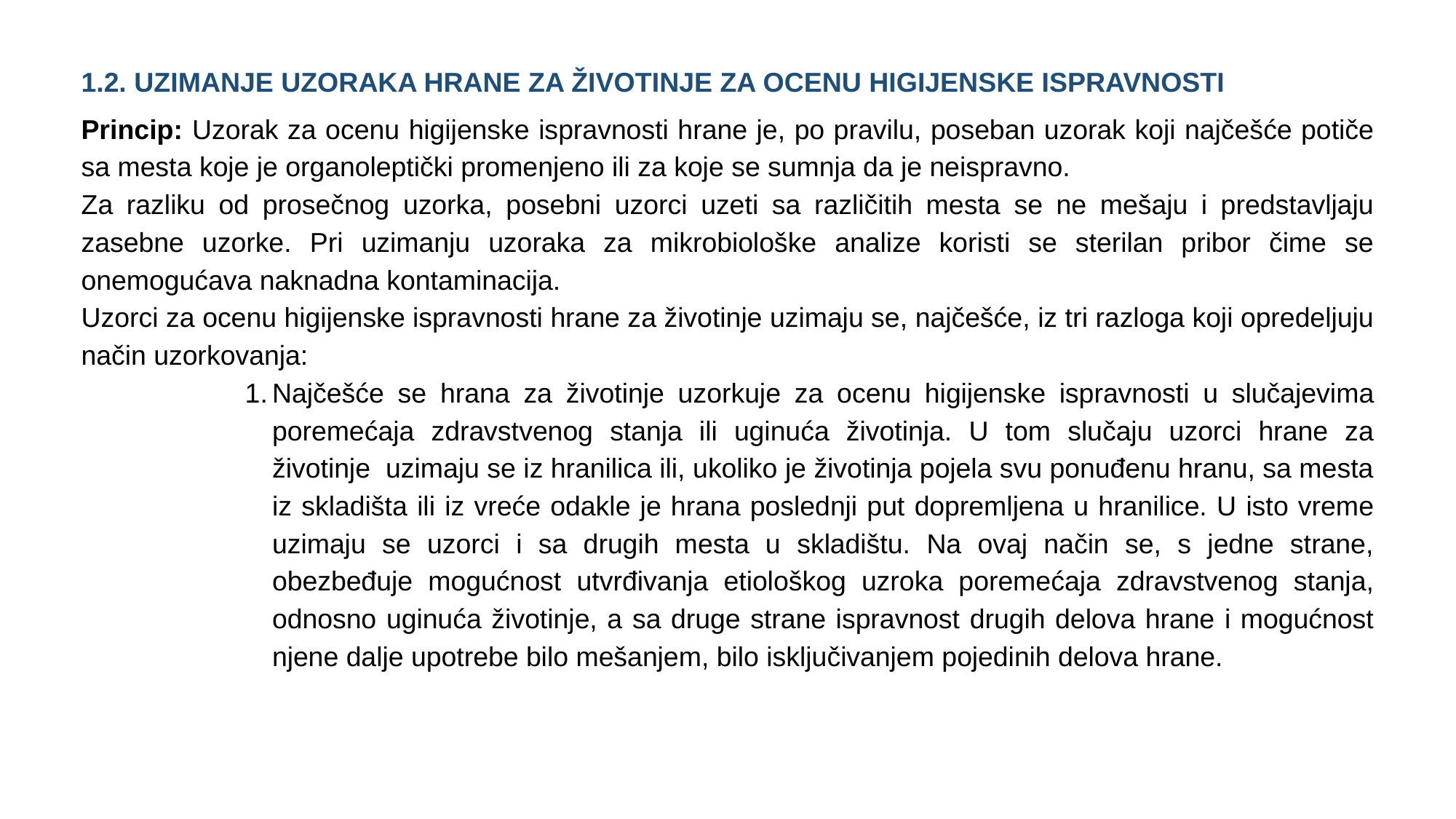

1.2. UZIMANJE UZORAKA HRANE ZA ŽIVOTINJE ZA OCENU HIGIJENSKE ISPRAVNOSTI
Princip: Uzorak za ocenu higijenske ispravnosti hrane je, po pravilu, poseban uzorak koji najčešće potiče sa mesta koje je organoleptički promenjeno ili za koje se sumnja da je neispravno.
Za razliku od prosečnog uzorka, posebni uzorci uzeti sa različitih mesta se ne mešaju i predstavljaju zasebne uzorke. Pri uzimanju uzoraka za mikrobiološke analize koristi se sterilan pribor čime se onemogućava naknadna kontaminacija.
Uzorci za ocenu higijenske ispravnosti hrane za životinje uzimaju se, najčešće, iz tri razloga koji opredeljuju način uzorkovanja:
Najčešće se hrana za životinje uzorkuje za ocenu higijenske ispravnosti u slučajevima poremećaja zdravstvenog stanja ili uginuća životinja. U tom slučaju uzorci hrane za životinje  uzimaju se iz hranilica ili, ukoliko je životinja pojela svu ponuđenu hranu, sa mesta iz skladišta ili iz vreće odakle je hrana poslednji put dopremljena u hranilice. U isto vreme uzimaju se uzorci i sa drugih mesta u skladištu. Na ovaj način se, s jedne strane, obezbeđuje mogućnost utvrđivanja etiološkog uzroka poremećaja zdravstvenog stanja, odnosno uginuća životinje, a sa druge strane ispravnost drugih delova hrane i mogućnost njene dalje upotrebe bilo mešanjem, bilo isključivanjem pojedinih delova hrane.